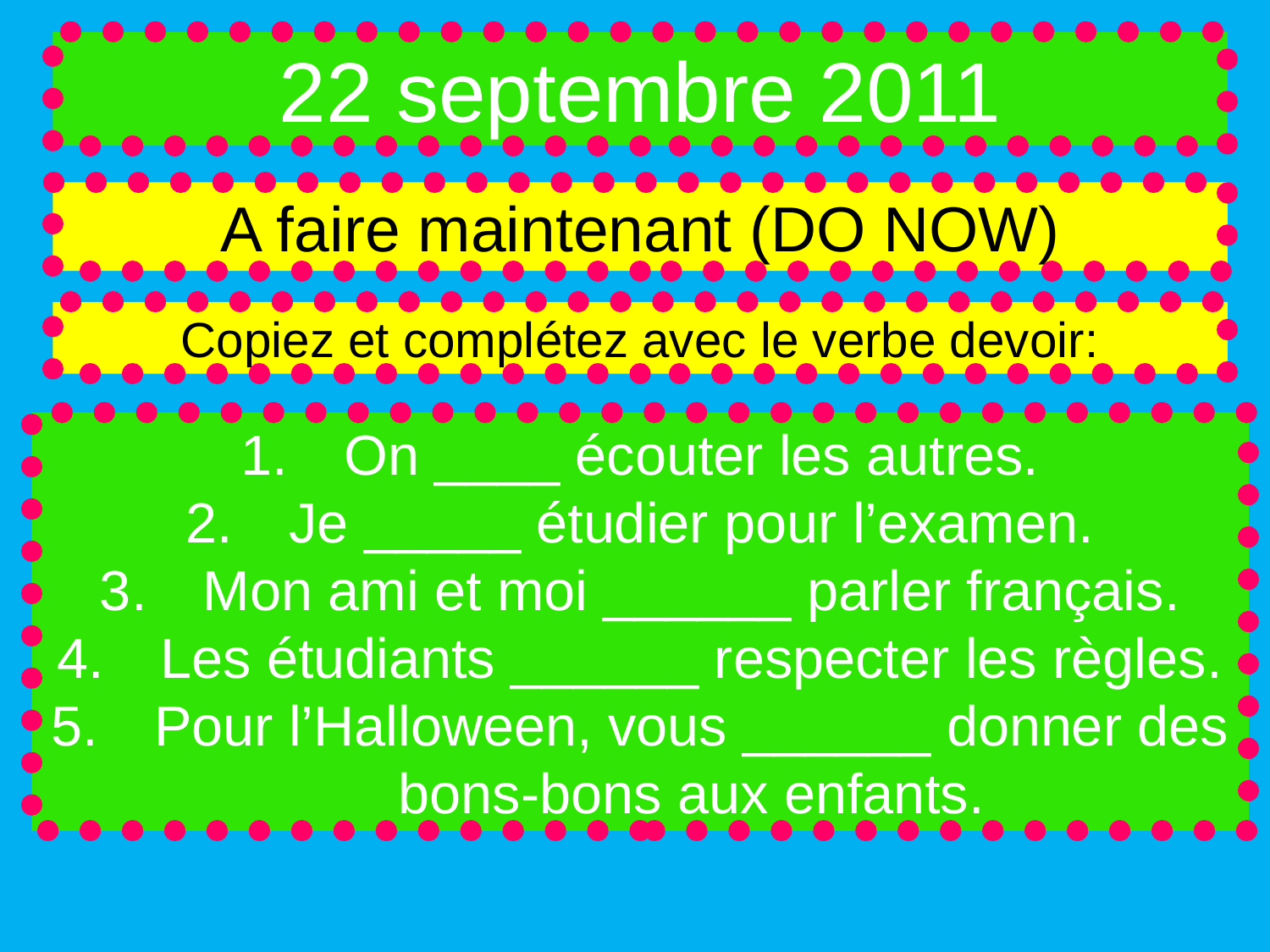

22 septembre 2011
A faire maintenant (DO NOW)
Copiez et complétez avec le verbe devoir:
On ____ écouter les autres.
Je _____ étudier pour l’examen.
Mon ami et moi ______ parler français.
Les étudiants ______ respecter les règles.
Pour l’Halloween, vous ______ donner des bons-bons aux enfants.